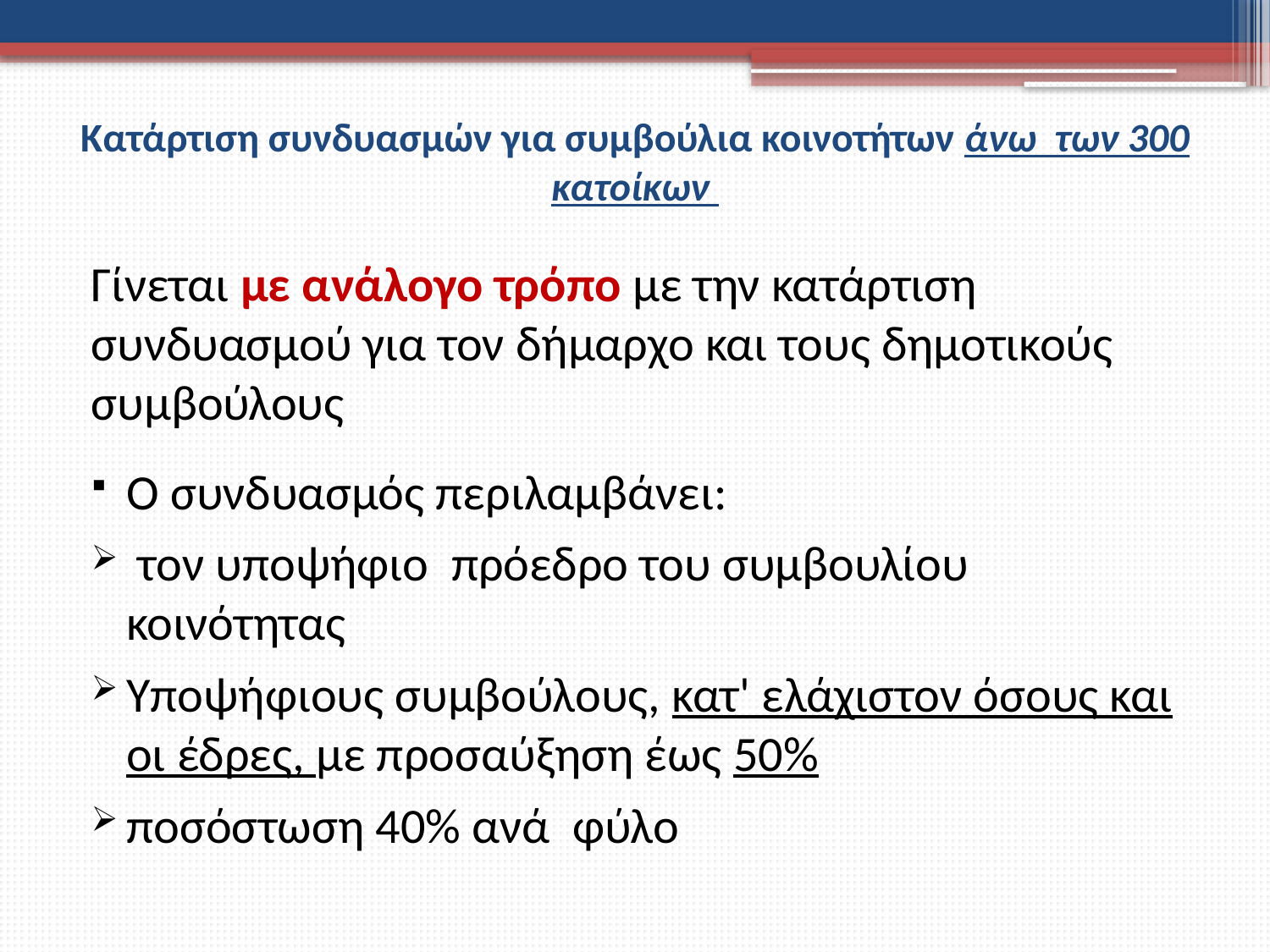

# Κατάρτιση συνδυασμών για συμβούλια κοινοτήτων άνω  των 300 κατοίκων
Γίνεται με ανάλογο τρόπο με την κατάρτιση συνδυασμού για τον δήμαρχο και τους δημοτικούς συμβούλους
Ο συνδυασμός περιλαμβάνει:
 τον υποψήφιο  πρόεδρο του συμβουλίου κοινότητας
Υποψήφιους συμβούλους, κατ' ελάχιστον όσους και οι έδρες, με προσαύξηση έως 50%
ποσόστωση 40% ανά  φύλο